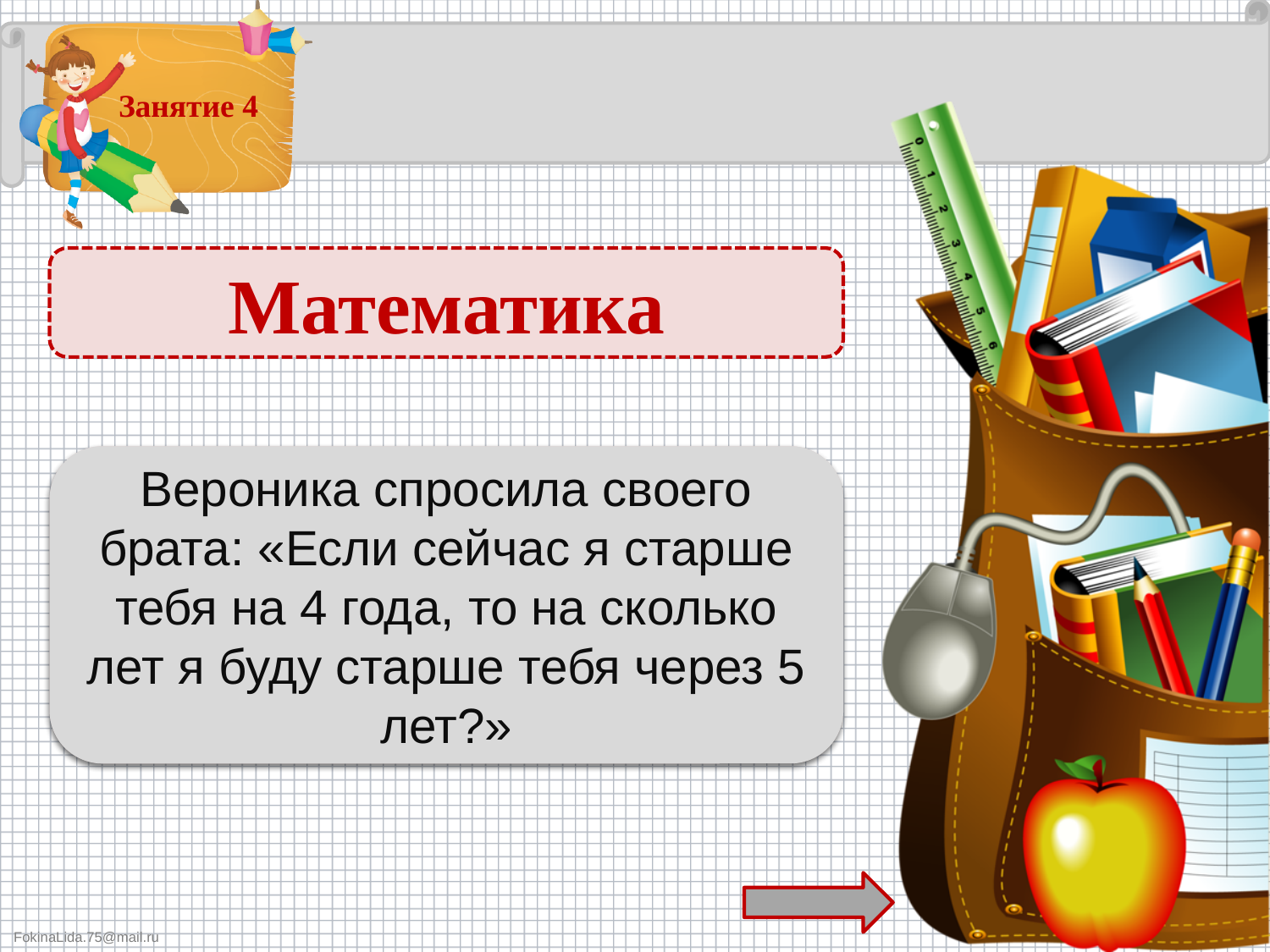

Математика
На 4 года – 1 б.
Вероника спросила своего брата: «Если сейчас я старше тебя на 4 года, то на сколько лет я буду старше тебя через 5 лет?»